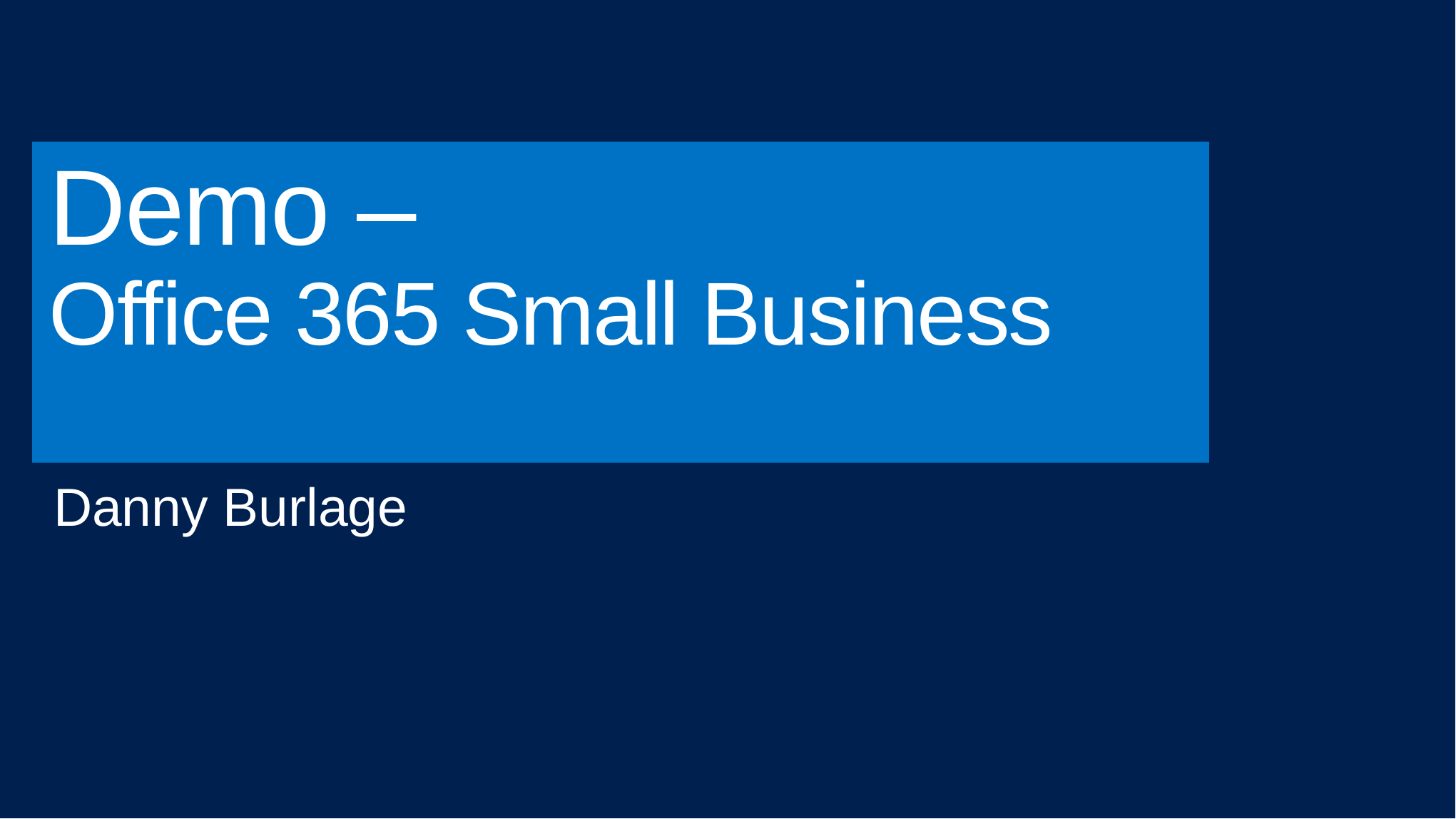

# Demo – Office 365 Small Business
Danny Burlage